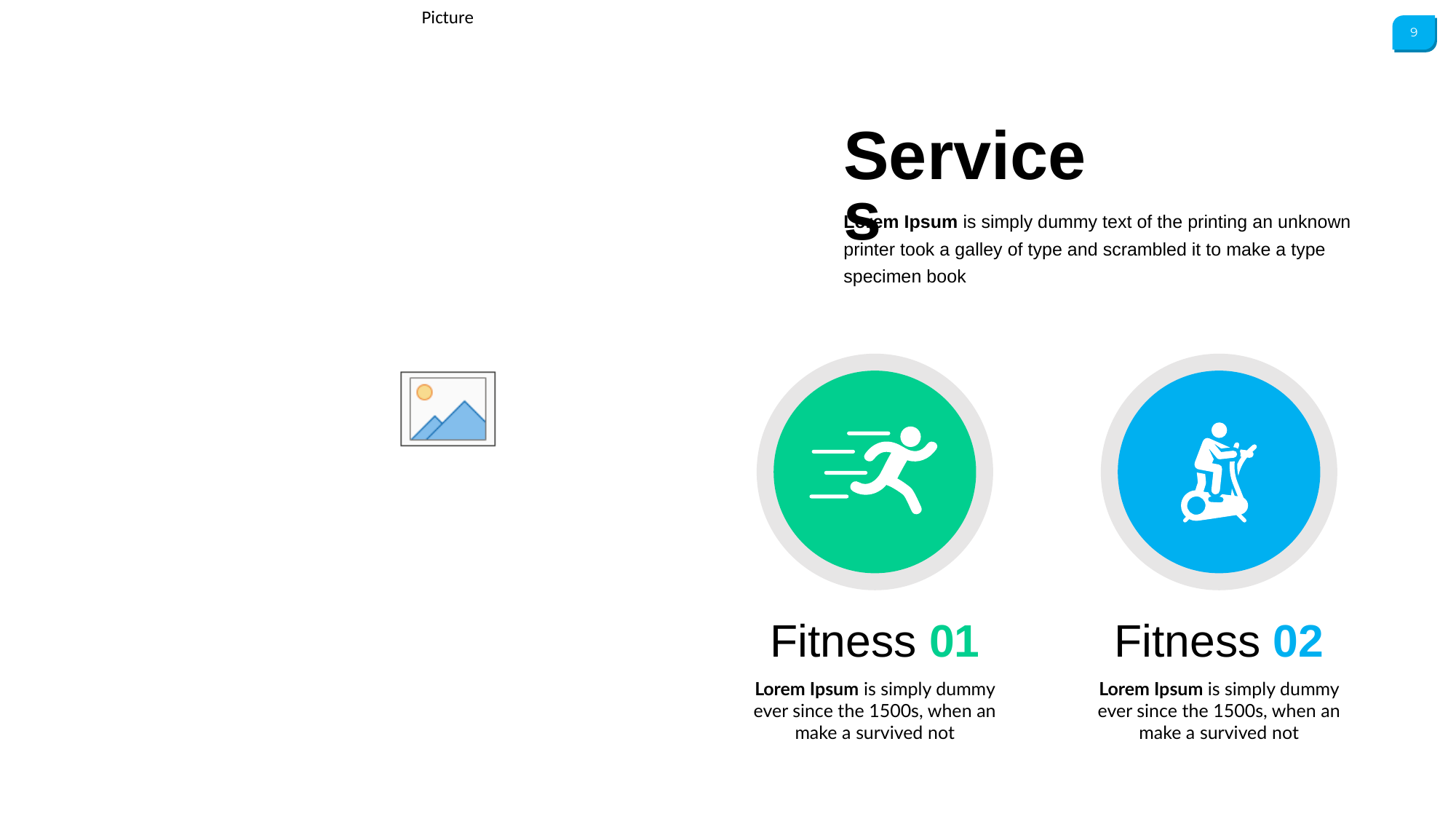

Services
Lorem Ipsum is simply dummy text of the printing an unknown printer took a galley of type and scrambled it to make a type specimen book

Fitness 01
Lorem Ipsum is simply dummy ever since the 1500s, when an make a survived not
Fitness 02
Lorem Ipsum is simply dummy ever since the 1500s, when an make a survived not